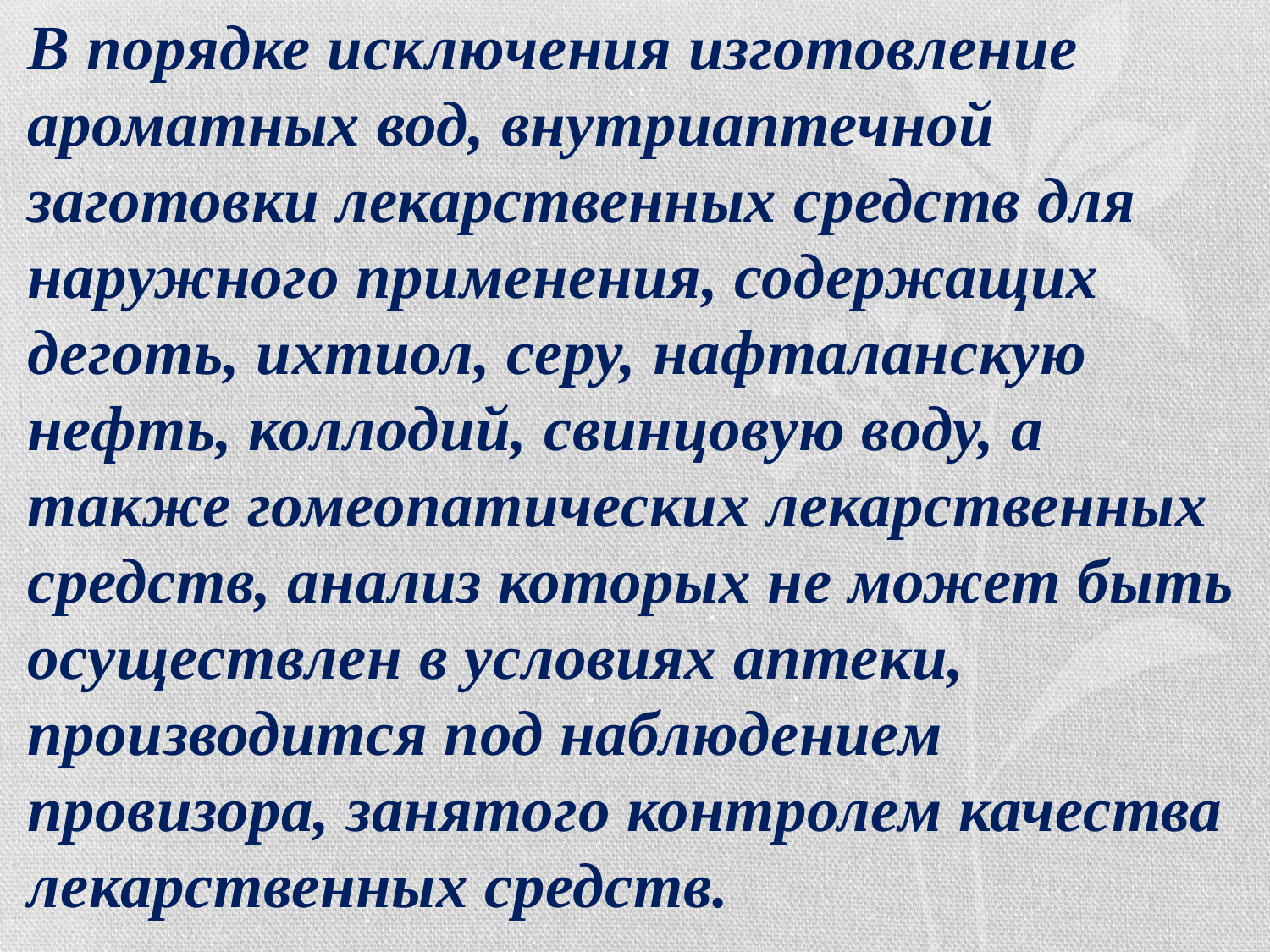

В порядке исключения изготовление ароматных вод, внутриаптечной заготовки лекарственных средств для наружного применения, содержащих деготь, ихтиол, серу, нафталанскую нефть, коллодий, свинцовую воду, а также гомеопатических лекарственных средств, анализ которых не может быть осуществлен в условиях аптеки, производится под наблюдением провизора, занятого контролем качества лекарственных средств.